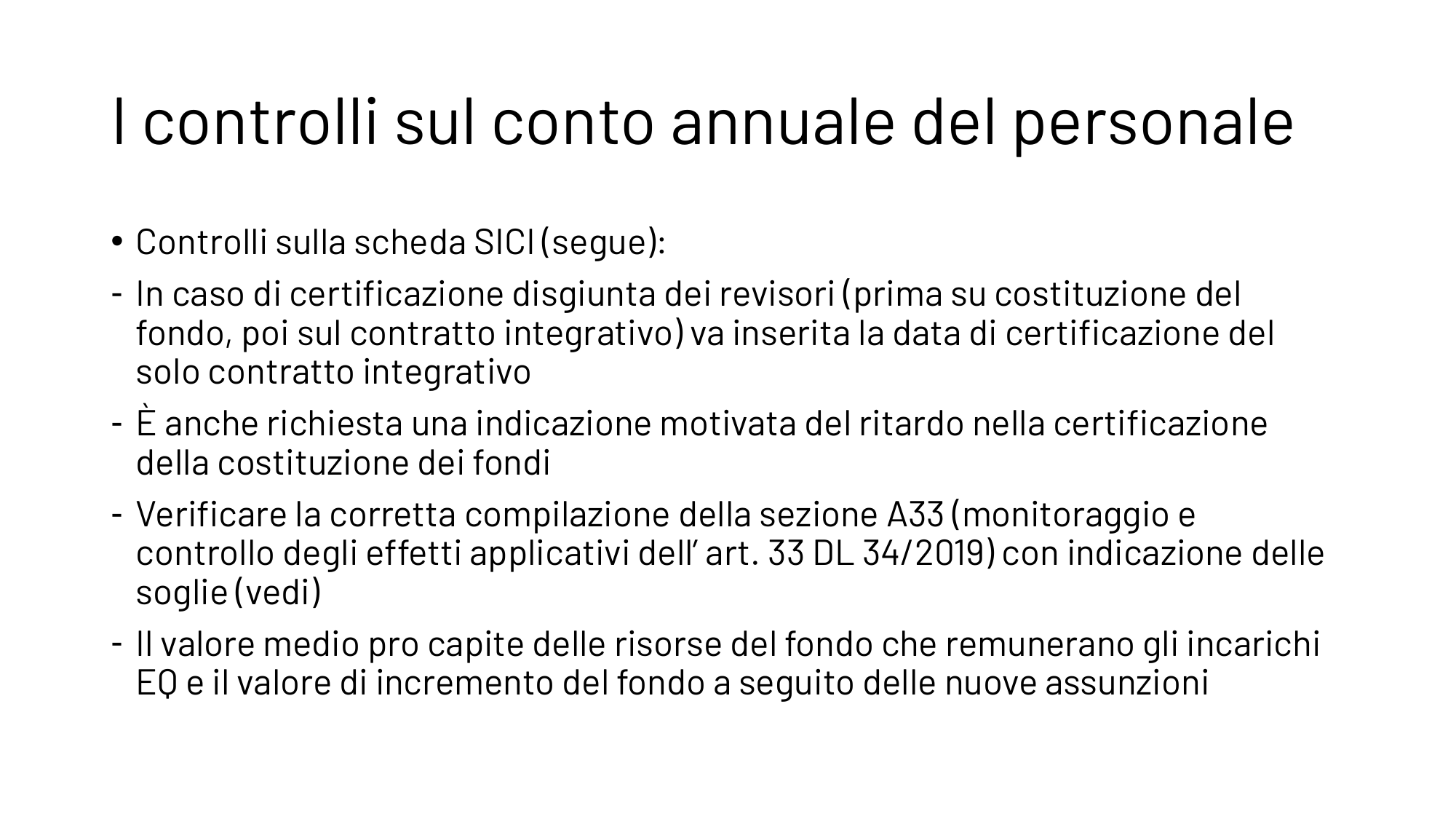

# I controlli sul conto annuale del personale
Controlli sulla scheda SICI (segue):
In caso di certificazione disgiunta dei revisori (prima su costituzione del fondo, poi sul contratto integrativo) va inserita la data di certificazione del solo contratto integrativo
È anche richiesta una indicazione motivata del ritardo nella certificazione della costituzione dei fondi
Verificare la corretta compilazione della sezione A33 (monitoraggio e controllo degli effetti applicativi dell’ art. 33 DL 34/2019) con indicazione delle soglie (vedi)
Il valore medio pro capite delle risorse del fondo che remunerano gli incarichi EQ e il valore di incremento del fondo a seguito delle nuove assunzioni